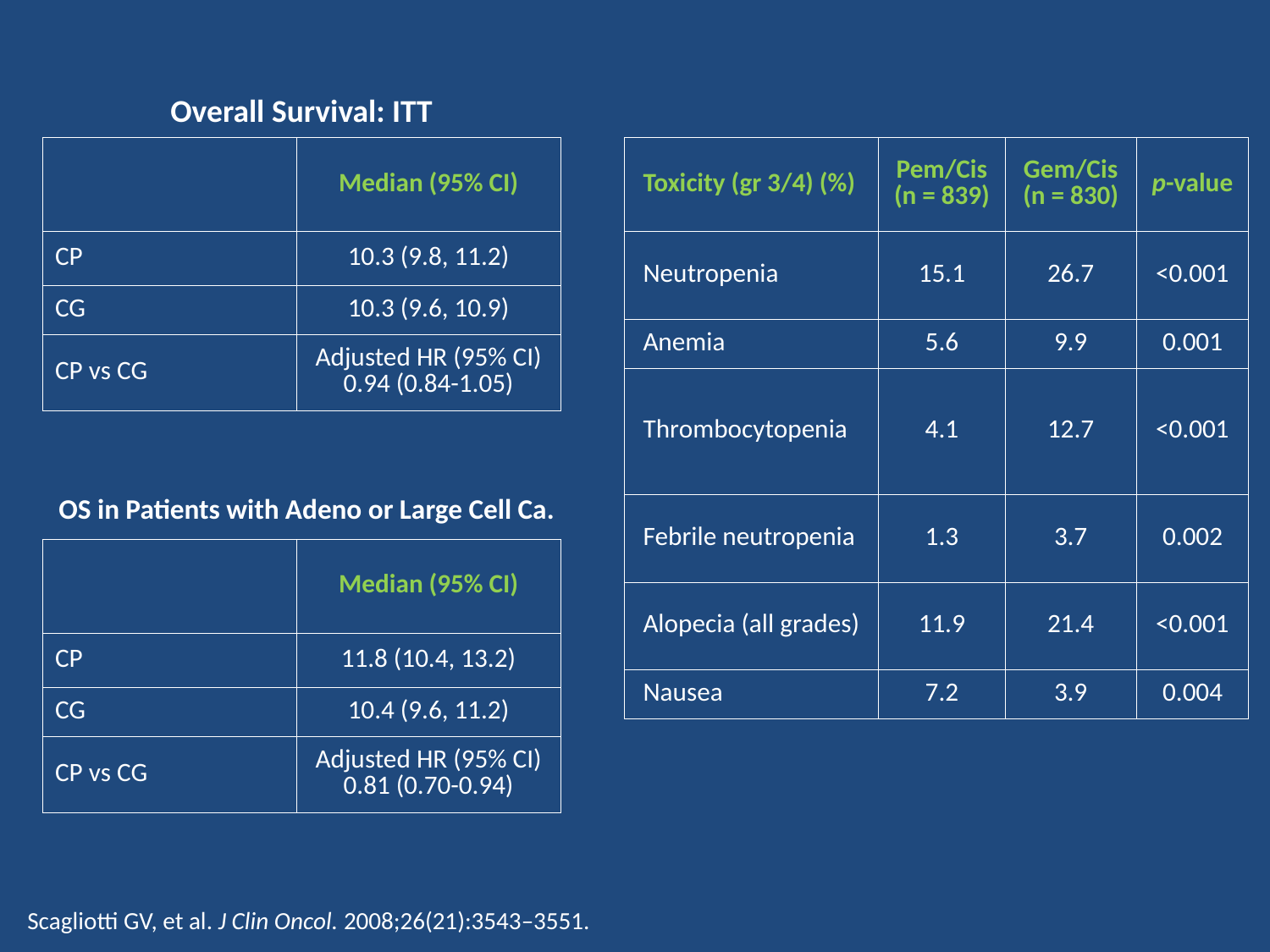

Overall Survival: ITT
|  | Median (95% CI) |
| --- | --- |
| CP | 10.3 (9.8, 11.2) |
| CG | 10.3 (9.6, 10.9) |
| CP vs CG | Adjusted HR (95% CI) 0.94 (0.84-1.05) |
| Toxicity (gr 3/4) (%) | Pem/Cis (n = 839) | Gem/Cis (n = 830) | p-value |
| --- | --- | --- | --- |
| Neutropenia | 15.1 | 26.7 | <0.001 |
| Anemia | 5.6 | 9.9 | 0.001 |
| Thrombocytopenia | 4.1 | 12.7 | <0.001 |
| Febrile neutropenia | 1.3 | 3.7 | 0.002 |
| Alopecia (all grades) | 11.9 | 21.4 | <0.001 |
| Nausea | 7.2 | 3.9 | 0.004 |
# OS in Patients with Adeno or Large Cell Ca.
|  | Median (95% CI) |
| --- | --- |
| CP | 11.8 (10.4, 13.2) |
| CG | 10.4 (9.6, 11.2) |
| CP vs CG | Adjusted HR (95% CI) 0.81 (0.70-0.94) |
Scagliotti GV, et al. J Clin Oncol. 2008;26(21):3543–3551.